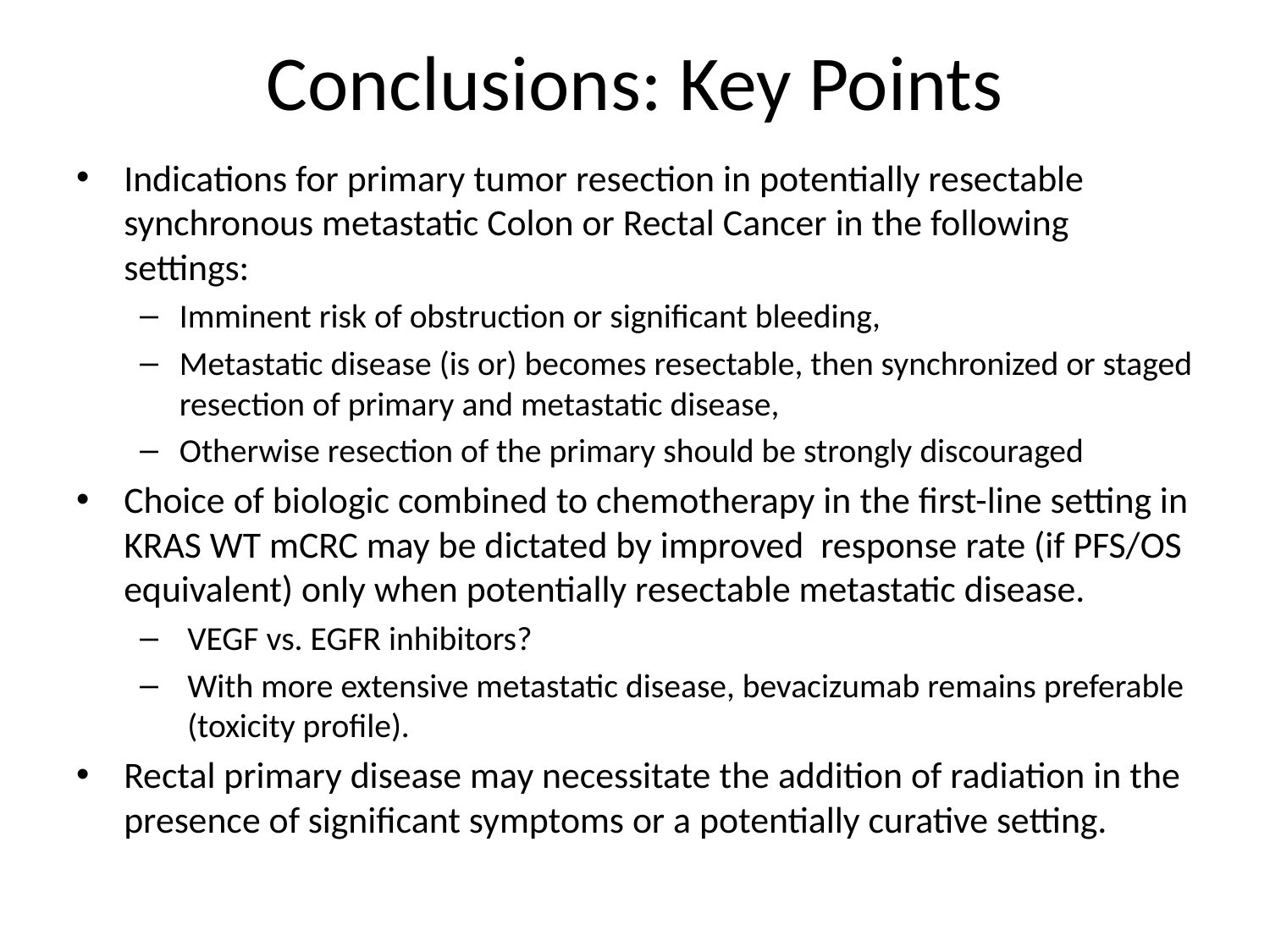

# Conclusions: Key Points
Indications for primary tumor resection in potentially resectable synchronous metastatic Colon or Rectal Cancer in the following settings:
Imminent risk of obstruction or significant bleeding,
Metastatic disease (is or) becomes resectable, then synchronized or staged resection of primary and metastatic disease,
Otherwise resection of the primary should be strongly discouraged
Choice of biologic combined to chemotherapy in the first-line setting in KRAS WT mCRC may be dictated by improved  response rate (if PFS/OS equivalent) only when potentially resectable metastatic disease.
VEGF vs. EGFR inhibitors?
With more extensive metastatic disease, bevacizumab remains preferable (toxicity profile).
Rectal primary disease may necessitate the addition of radiation in the presence of significant symptoms or a potentially curative setting.